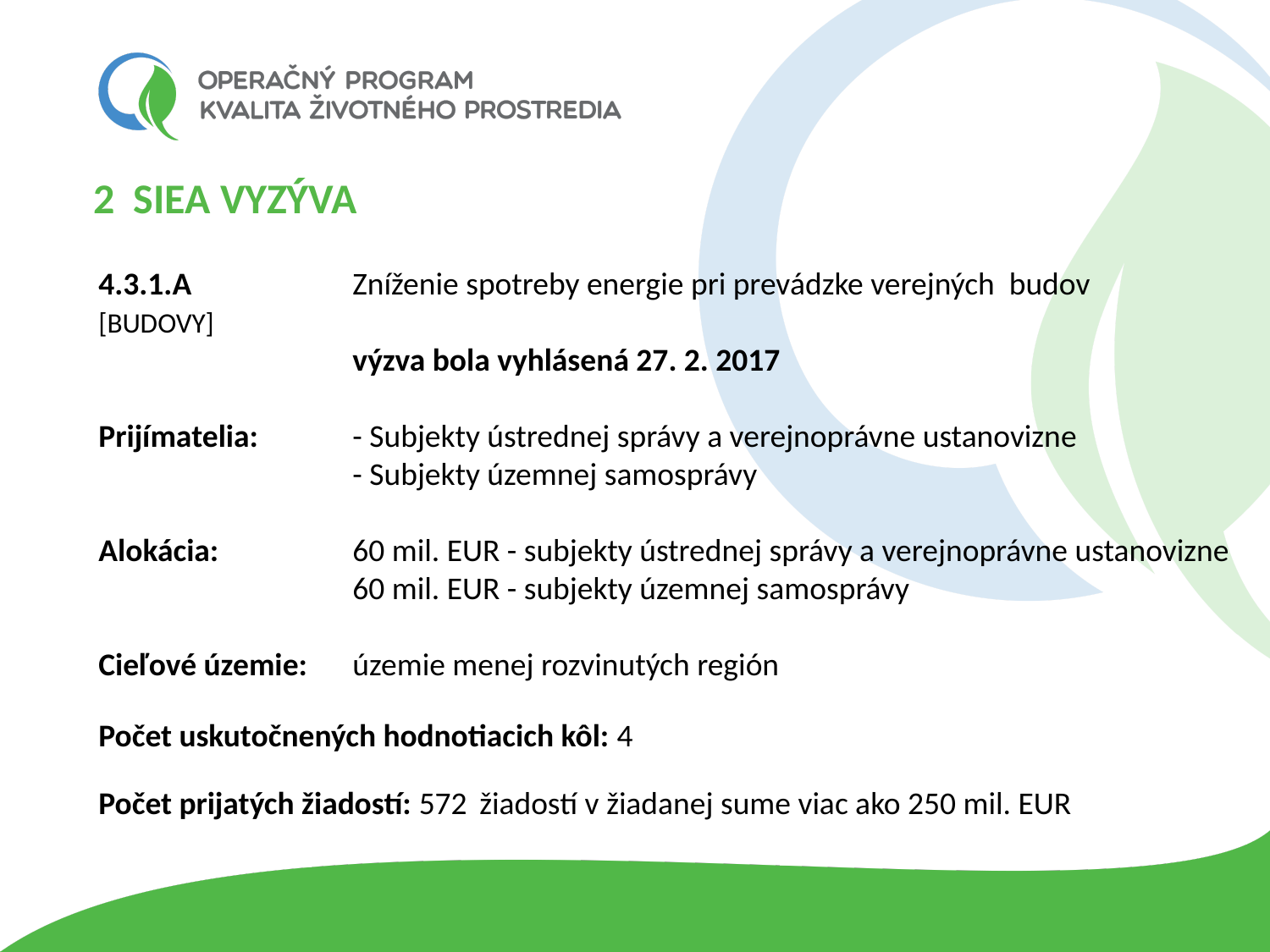

# 2  SIEA vyzýva
4.3.1.A  	      	Zníženie spotreby energie pri prevádzke verejných  budov
[BUDOVY]
	      	výzva bola vyhlásená 27. 2. 2017

Prijímatelia:  	- Subjekty ústrednej správy a verejnoprávne ustanovizne
	       	- Subjekty územnej samosprávy

Alokácia:  	60 mil. EUR - subjekty ústrednej správy a verejnoprávne ustanovizne
		60 mil. EUR - subjekty územnej samosprávy

Cieľové územie:  	územie menej rozvinutých región

Počet uskutočnených hodnotiacich kôl: 4

Počet prijatých žiadostí: 572	žiadostí v žiadanej sume viac ako 250 mil. EUR